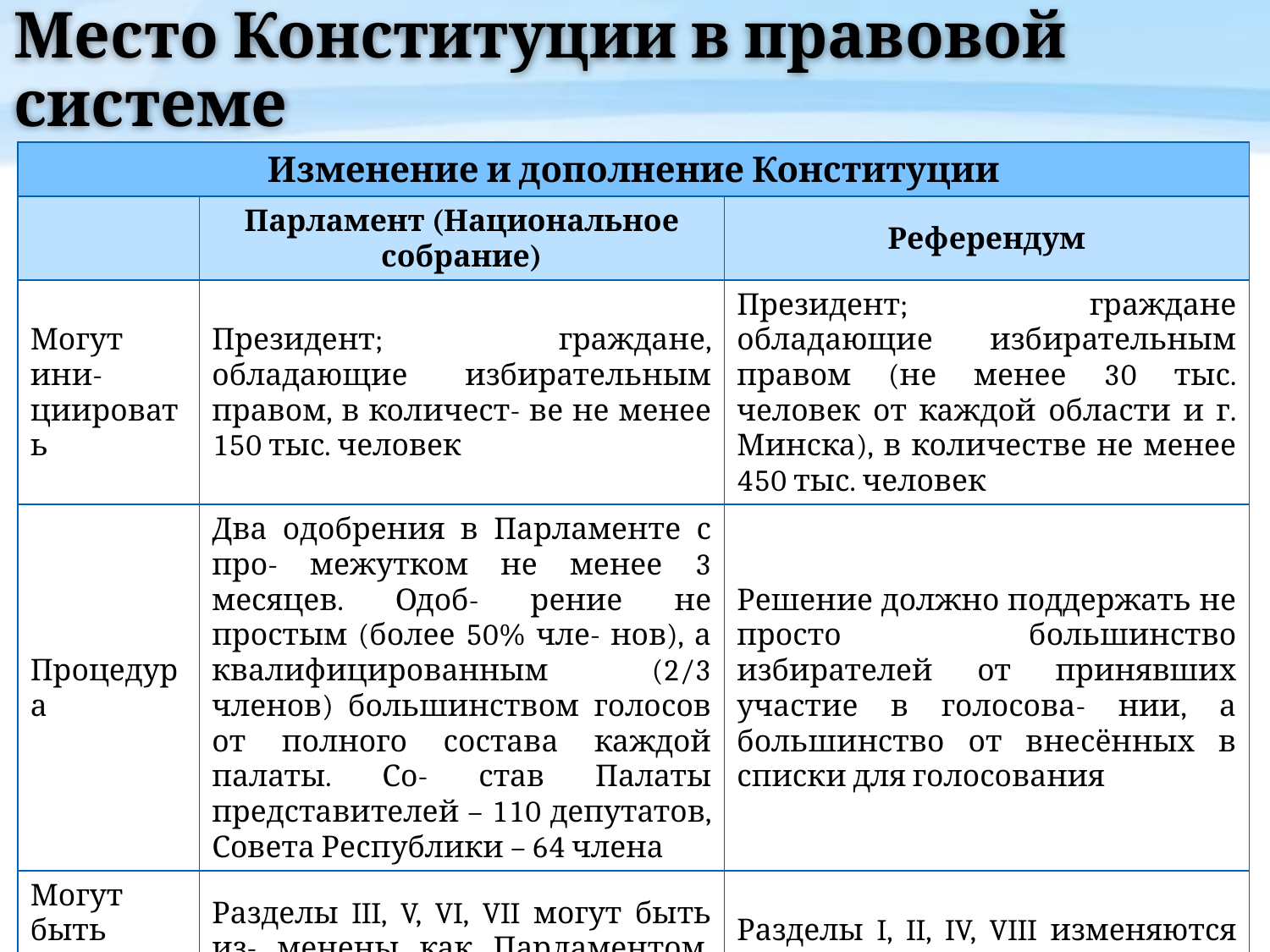

# Место Конституции в правовой системе
| Изменение и дополнение Конституции |  |  |
| --- | --- | --- |
|  | Парламент (Национальное собрание) | Референдум |
| Могут ини- циировать | Президент; граждане, обладающие избирательным правом, в количест- ве не менее 150 тыс. человек | Президент; граждане обладающие избирательным правом (не менее 30 тыс. человек от каждой области и г. Минска), в количестве не менее 450 тыс. человек |
| Процедура | Два одобрения в Парламенте с про- межутком не менее 3 месяцев. Одоб- рение не простым (более 50% чле- нов), а квалифицированным (2/3 членов) большинством голосов от полного состава каждой палаты. Со- став Палаты представителей – 110 депутатов, Совета Республики – 64 члена | Решение должно поддержать не просто большинство избирателей от принявших участие в голосова- нии, а большинство от внесённых в списки для голосования |
| Могут быть изме- нены | Разделы III, V, VI, VII могут быть из- менены как Парламентом, так и ре- ферендумом | Разделы I, II, IV, VIII изменяются только референдумом |